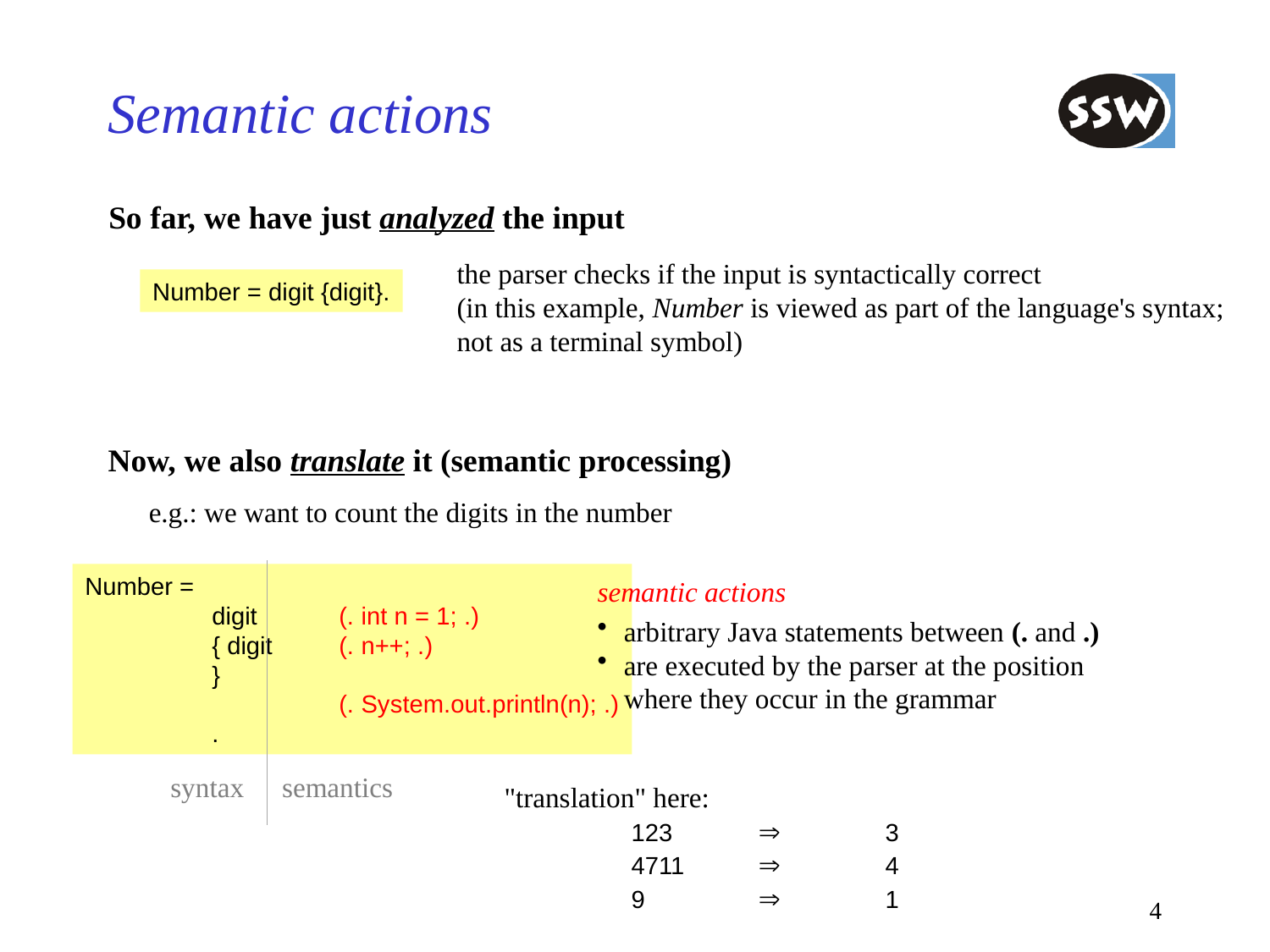

# Semantic actions
So far, we have just analyzed the input
the parser checks if the input is syntactically correct
(in this example, Number is viewed as part of the language's syntax;
not as a terminal symbol)
Number = digit {digit}.
Now, we also translate it (semantic processing)
e.g.: we want to count the digits in the number
Number =
	digit	(. int n = 1; .)
	{ digit	(. n++; .)
	}
		(. System.out.println(n); .)
	.
semantic actions
arbitrary Java statements between (. and .)
are executed by the parser at the position
where they occur in the grammar
syntax
semantics
"translation" here:
	123	⇒	3
	4711	⇒ 	4
	9	⇒ 	1
4